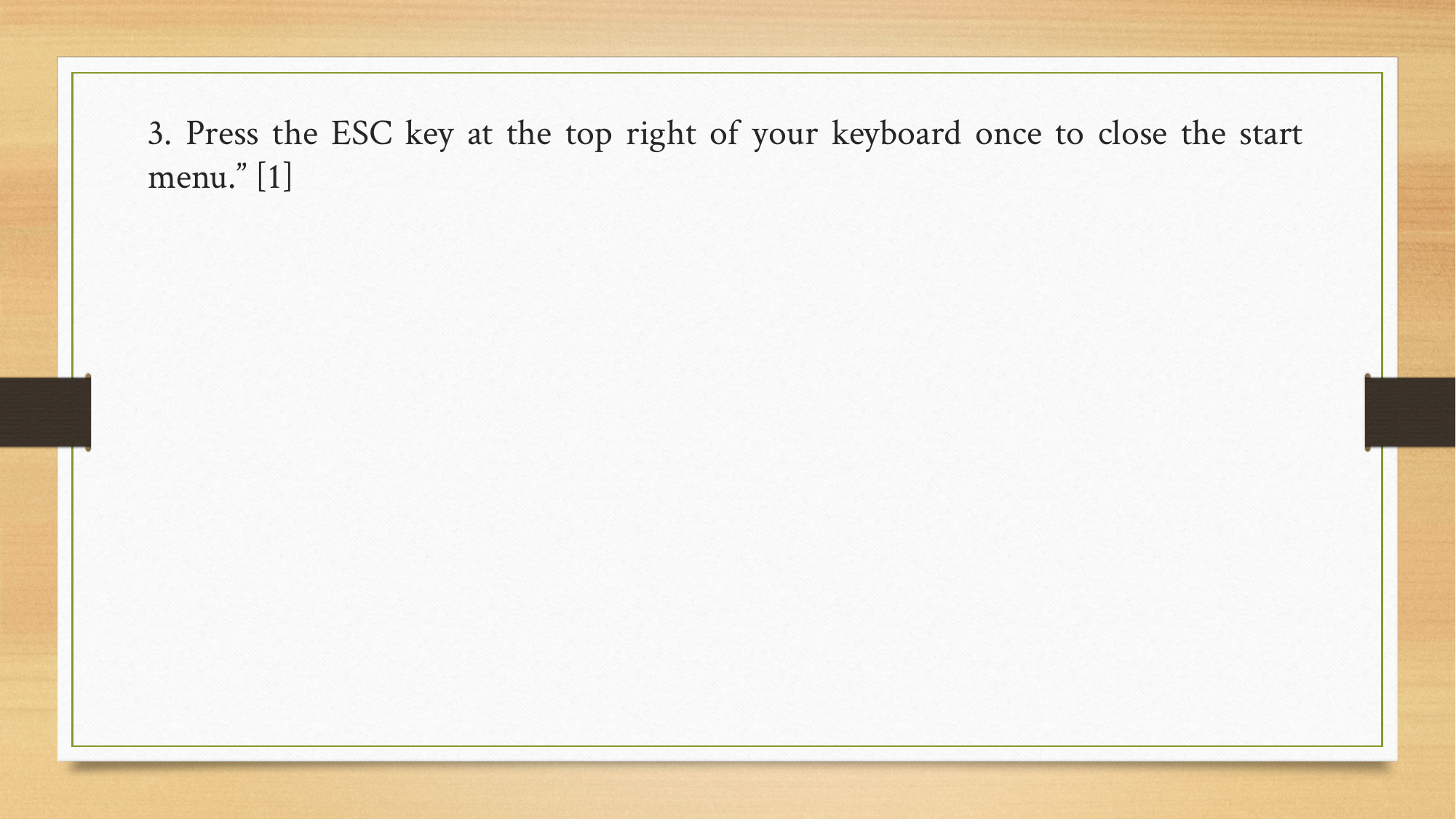

3. Press the ESC key at the top right of your keyboard once to close the start menu.” [1]